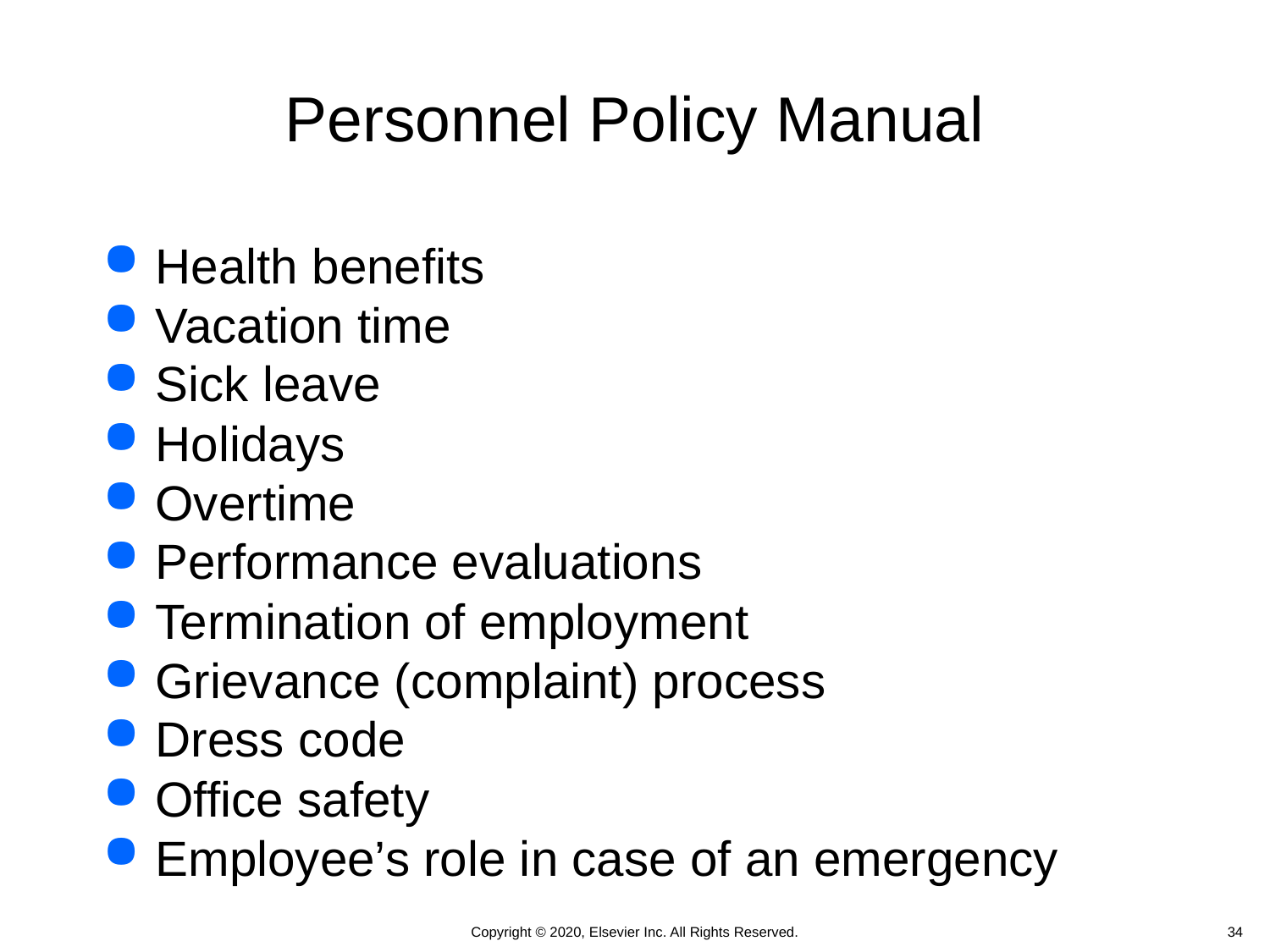

# Personnel Policy Manual
Health benefits
Vacation time
Sick leave
Holidays
Overtime
Performance evaluations
Termination of employment
Grievance (complaint) process
Dress code
Office safety
Employee’s role in case of an emergency
 34